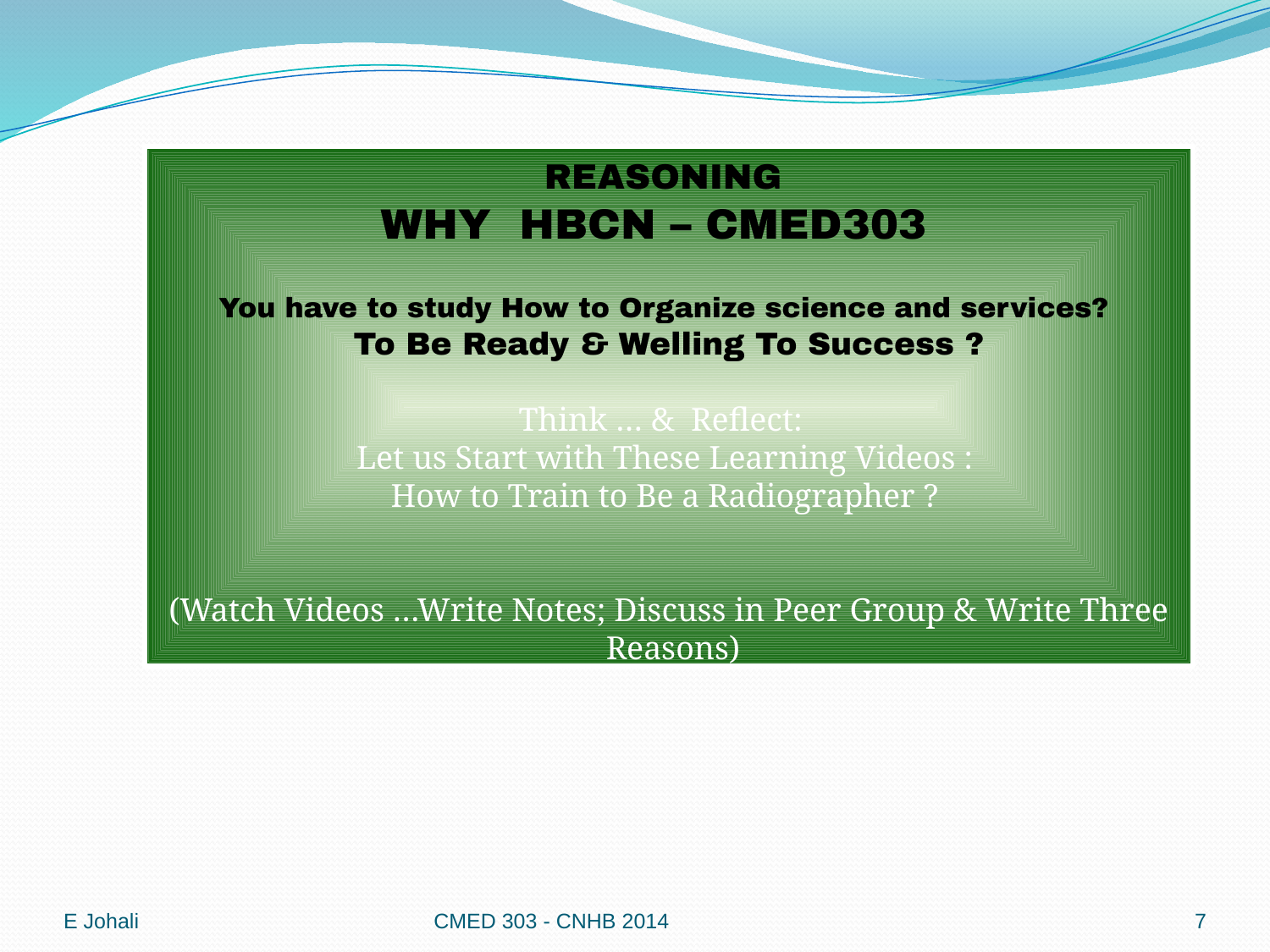

# REASONING WHY  HBCN – CMED303 You have to study How to Organize science and services? To Be Ready & Welling To Success ? Think … &  Reflect: Let us Start with These Learning Videos : How to Train to Be a Radiographer ? (Watch Videos …Write Notes; Discuss in Peer Group & Write Three Reasons)
E Johali
CMED 303 - CNHB 2014
7